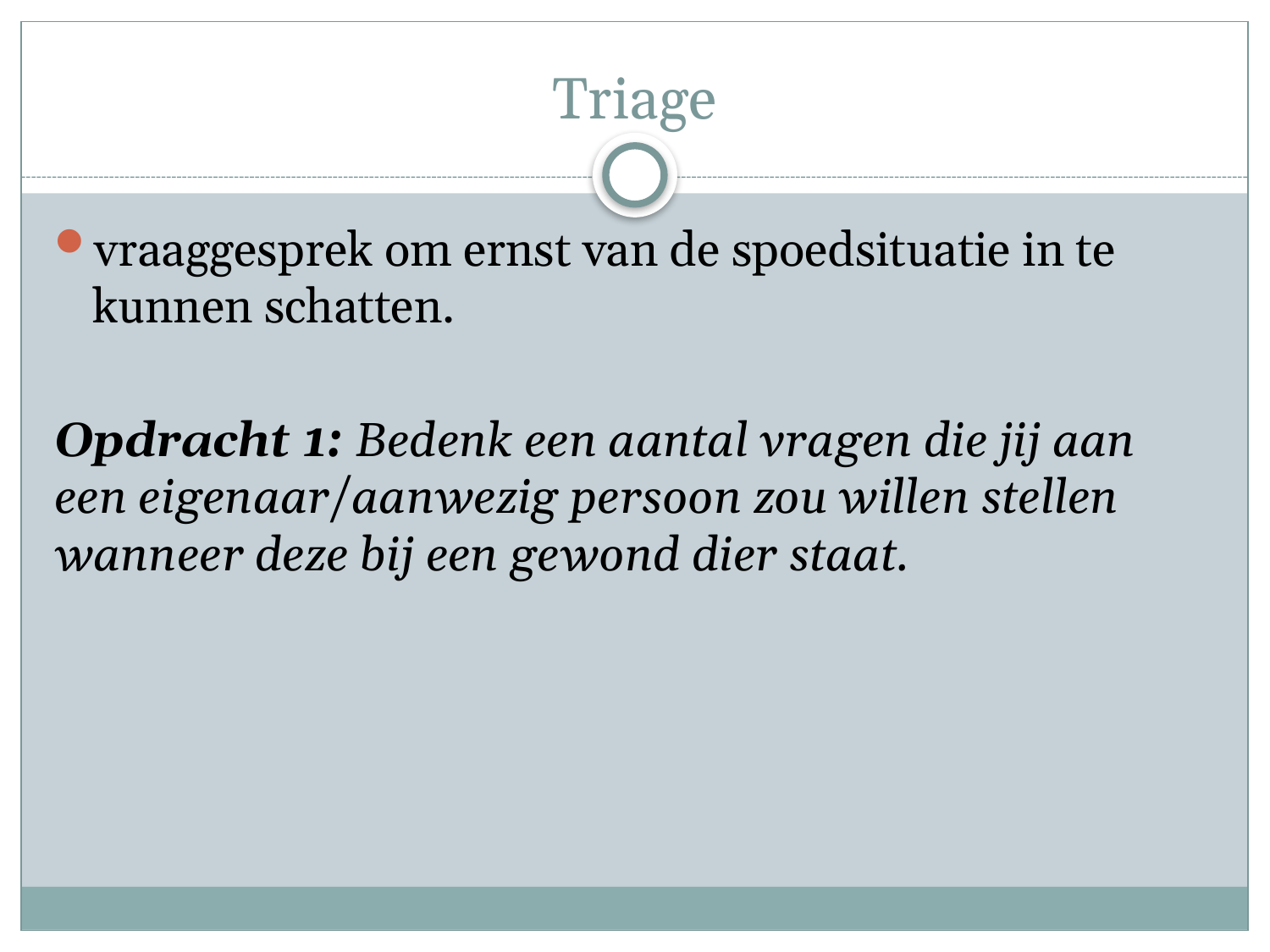

# Triage
vraaggesprek om ernst van de spoedsituatie in te kunnen schatten.

Opdracht 1: Bedenk een aantal vragen die jij aan een eigenaar/aanwezig persoon zou willen stellen wanneer deze bij een gewond dier staat.